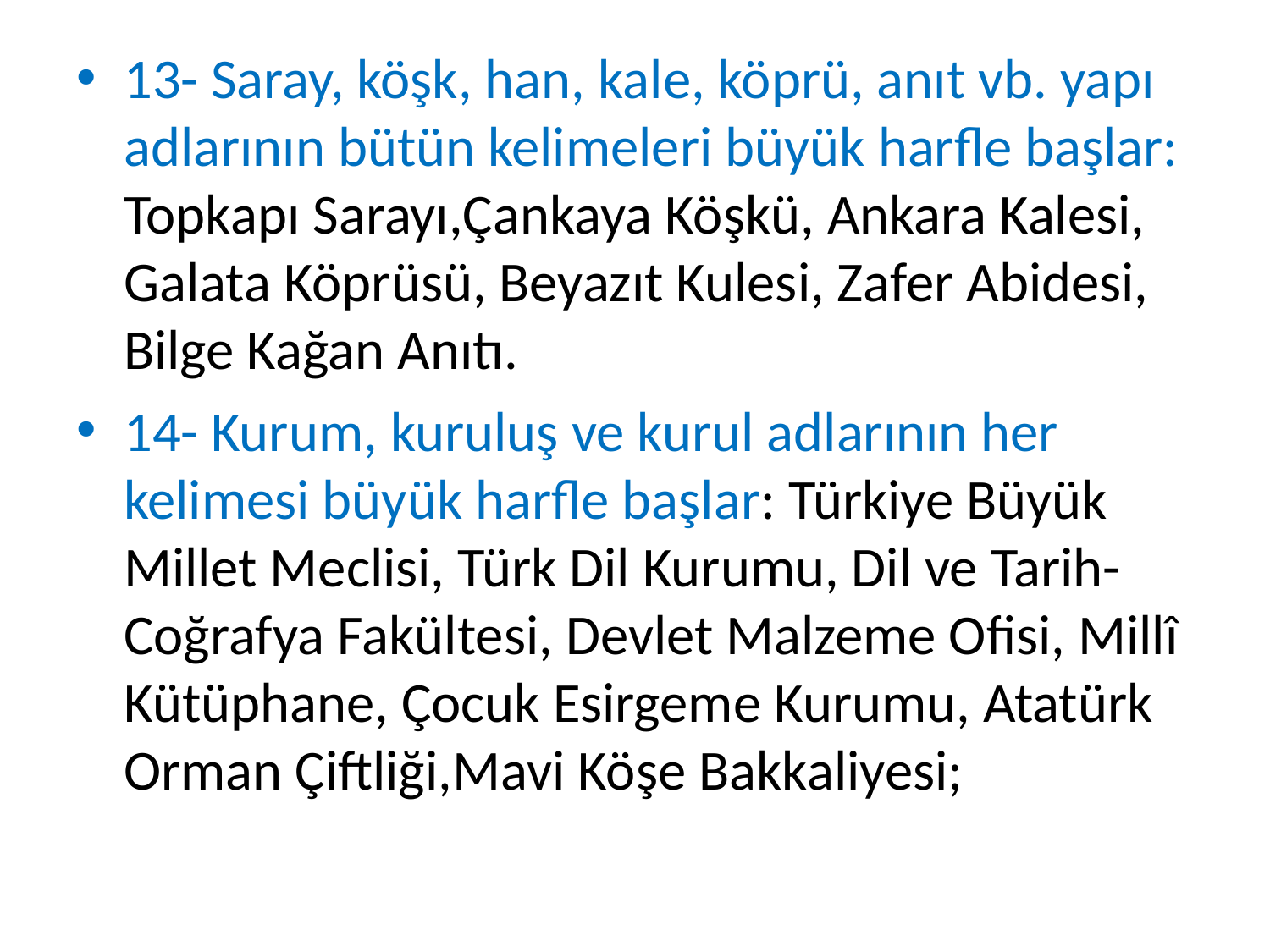

13- Saray, köşk, han, kale, köprü, anıt vb. yapı adlarının bütün kelimeleri büyük harfle başlar: Topkapı Sarayı,Çankaya Köşkü, Ankara Kalesi,  Galata Köprüsü, Beyazıt Kulesi, Zafer Abidesi, Bilge Kağan Anıtı.
14- Kurum, kuruluş ve kurul adlarının her kelimesi büyük harfle başlar: Türkiye Büyük Millet Meclisi, Türk Dil Kurumu, Dil ve Tarih-Coğrafya Fakültesi, Devlet Malzeme Ofisi, Millî Kütüphane, Çocuk Esirgeme Kurumu, Atatürk Orman Çiftliği,Mavi Köşe Bakkaliyesi;